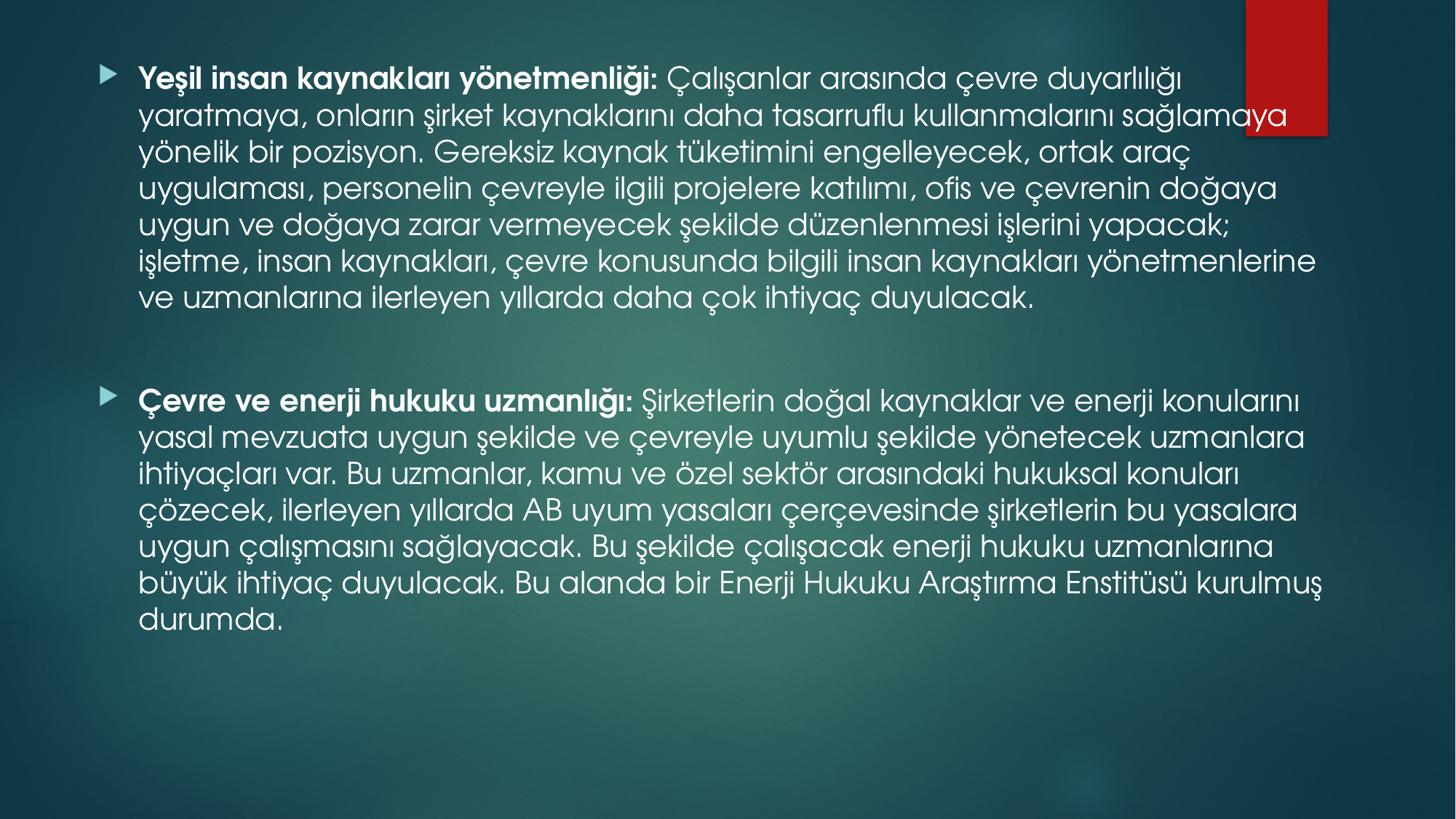

Yeşil insan kaynakları yönetmenliği: Çalışanlar arasında çevre duyarlılığı yaratmaya, onların şirket kaynaklarını daha tasarruflu kullanmalarını sağlamaya yönelik bir pozisyon. Gereksiz kaynak tüketimini engelleyecek, ortak araç uygulaması, personelin çevreyle ilgili projelere katılımı, ofis ve çevrenin doğaya uygun ve doğaya zarar vermeyecek şekilde düzenlenmesi işlerini yapacak; işletme, insan kaynakları, çevre konusunda bilgili insan kaynakları yönetmenlerine ve uzmanlarına ilerleyen yıllarda daha çok ihtiyaç duyulacak.

Çevre ve enerji hukuku uzmanlığı: Şirketlerin doğal kaynaklar ve enerji konularını yasal mevzuata uygun şekilde ve çevreyle uyumlu şekilde yönetecek uzmanlara ihtiyaçları var. Bu uzmanlar, kamu ve özel sektör arasındaki hukuksal konuları çözecek, ilerleyen yıllarda AB uyum yasaları çerçevesinde şirketlerin bu yasalara uygun çalışmasını sağlayacak. Bu şekilde çalışacak enerji hukuku uzmanlarına büyük ihtiyaç duyulacak. Bu alanda bir Enerji Hukuku Araştırma Enstitüsü kurulmuş durumda.